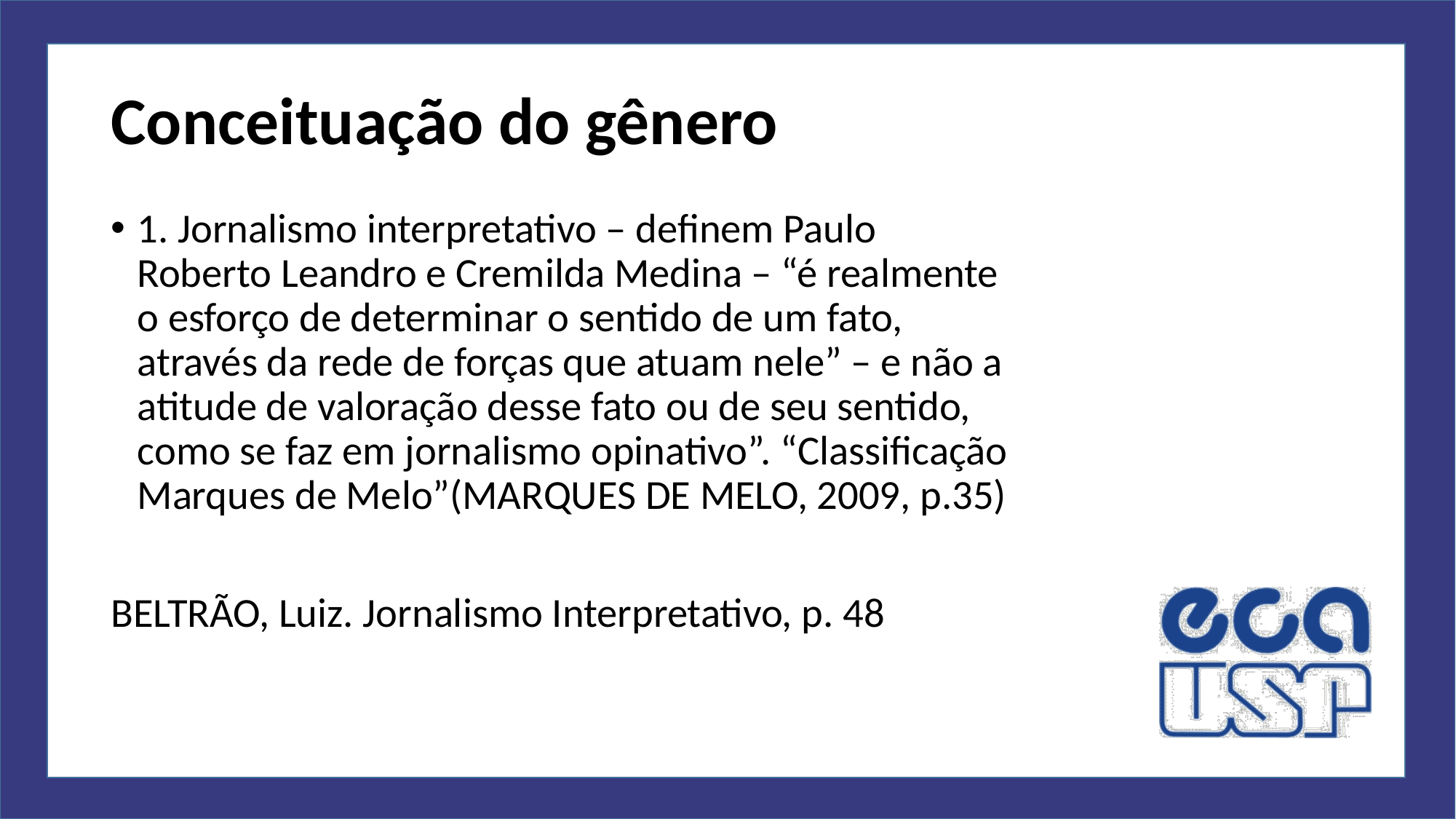

# Conceituação do gênero
1. Jornalismo interpretativo – definem Paulo Roberto Leandro e Cremilda Medina – “é realmente o esforço de determinar o sentido de um fato, através da rede de forças que atuam nele” – e não a atitude de valoração desse fato ou de seu sentido, como se faz em jornalismo opinativo”. “Classificação Marques de Melo”(MARQUES DE MELO, 2009, p.35)

BELTRÃO, Luiz. Jornalismo Interpretativo, p. 48